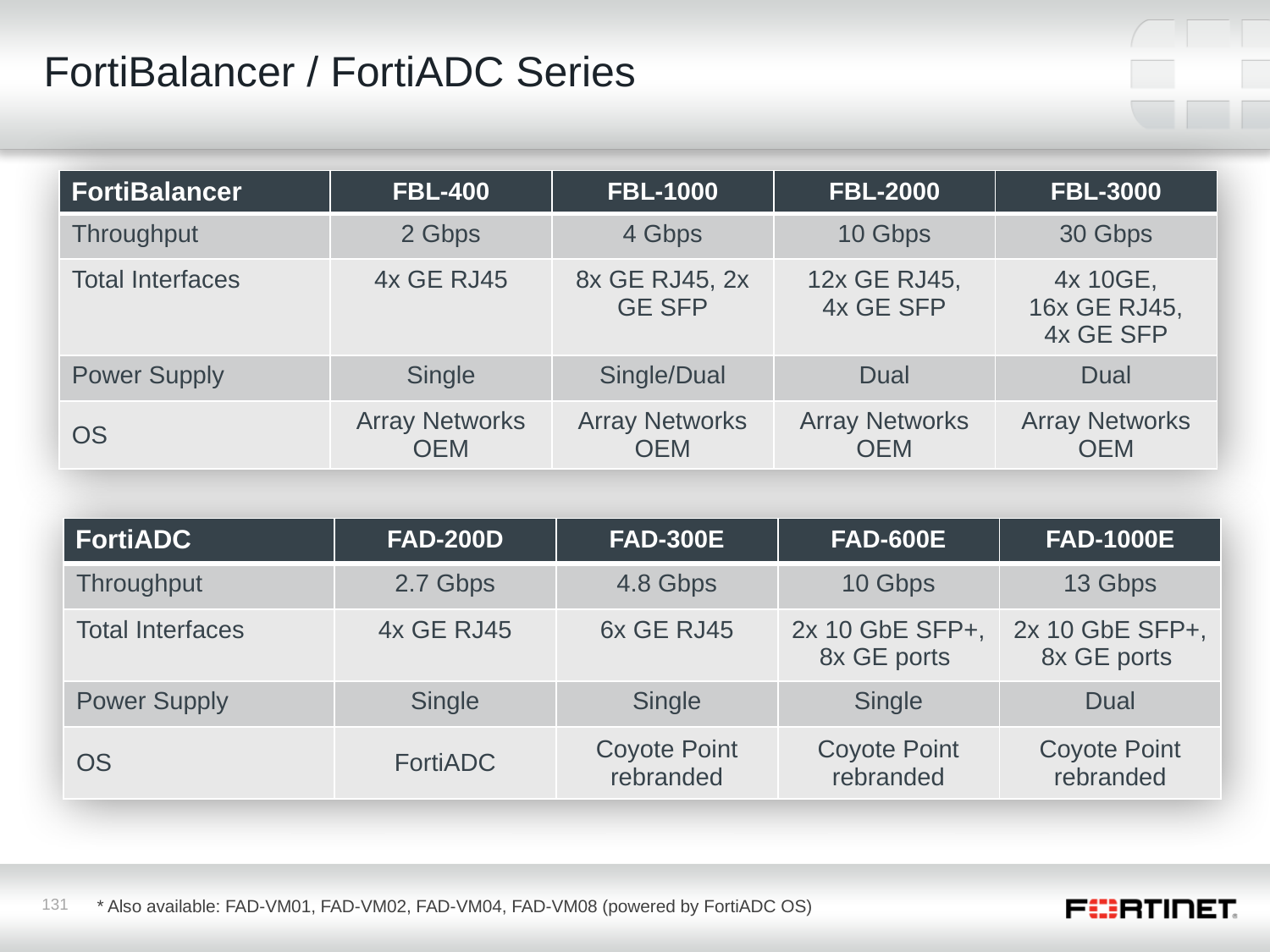

# FortiBalancer / FortiADC Series
| FortiBalancer | FBL-400 | FBL-1000 | FBL-2000 | FBL-3000 |
| --- | --- | --- | --- | --- |
| Throughput | 2 Gbps | 4 Gbps | 10 Gbps | 30 Gbps |
| Total Interfaces | 4x GE RJ45 | 8x GE RJ45, 2x GE SFP | 12x GE RJ45, 4x GE SFP | 4x 10GE, 16x GE RJ45, 4x GE SFP |
| Power Supply | Single | Single/Dual | Dual | Dual |
| OS | Array Networks OEM | Array Networks OEM | Array Networks OEM | Array Networks OEM |
| FortiADC | FAD-200D | FAD-300E | FAD-600E | FAD-1000E |
| --- | --- | --- | --- | --- |
| Throughput | 2.7 Gbps | 4.8 Gbps | 10 Gbps | 13 Gbps |
| Total Interfaces | 4x GE RJ45 | 6x GE RJ45 | 2x 10 GbE SFP+, 8x GE ports | 2x 10 GbE SFP+, 8x GE ports |
| Power Supply | Single | Single | Single | Dual |
| OS | FortiADC | Coyote Point rebranded | Coyote Point rebranded | Coyote Point rebranded |
* Also available: FAD-VM01, FAD-VM02, FAD-VM04, FAD-VM08 (powered by FortiADC OS)